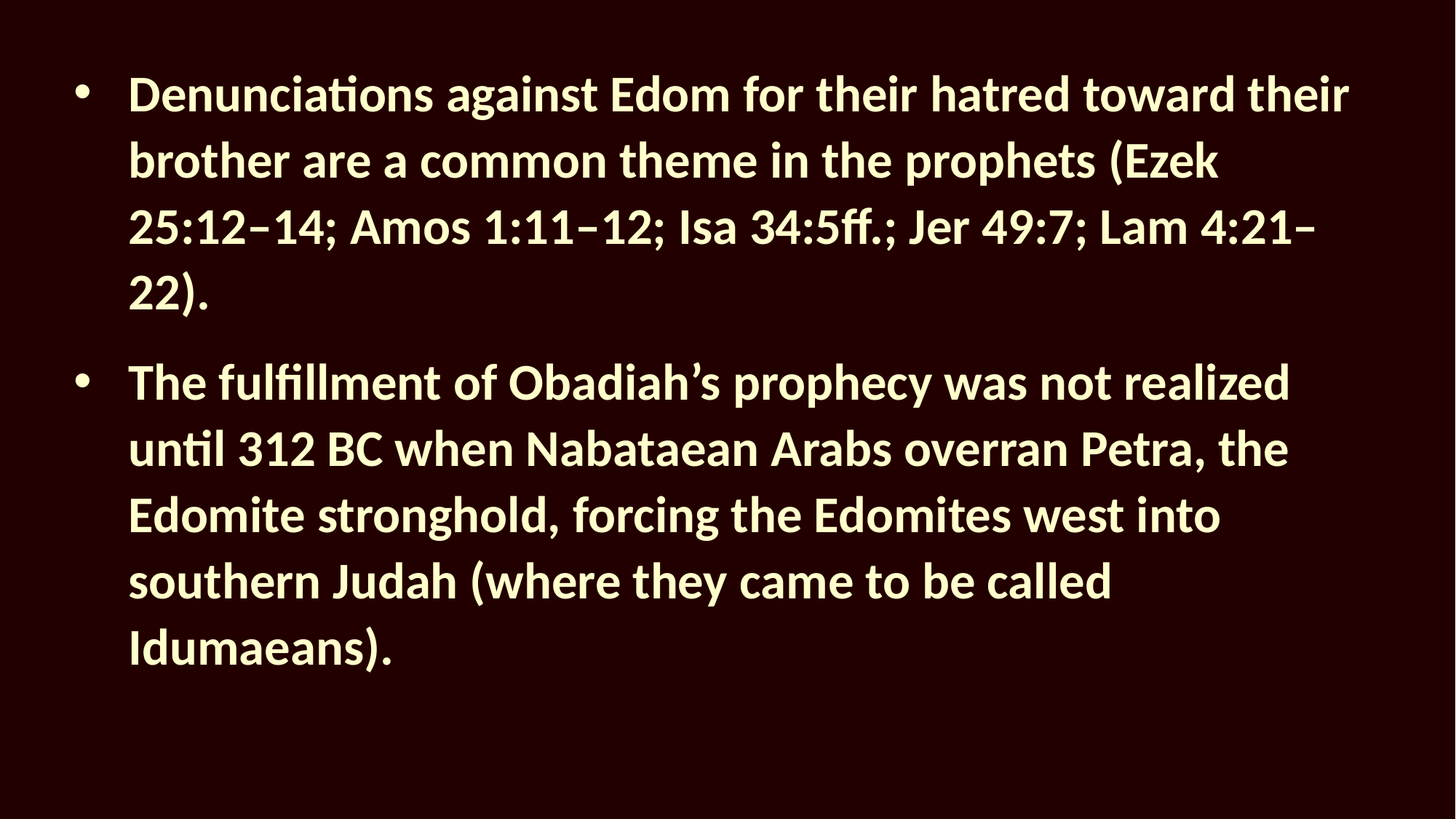

Denunciations against Edom for their hatred toward their brother are a common theme in the prophets (Ezek 25:12–14; Amos 1:11–12; Isa 34:5ff.; Jer 49:7; Lam 4:21–22).
The fulfillment of Obadiah’s prophecy was not realized until 312 BC when Nabataean Arabs overran Petra, the Edomite stronghold, forcing the Edomites west into southern Judah (where they came to be called Idumaeans).